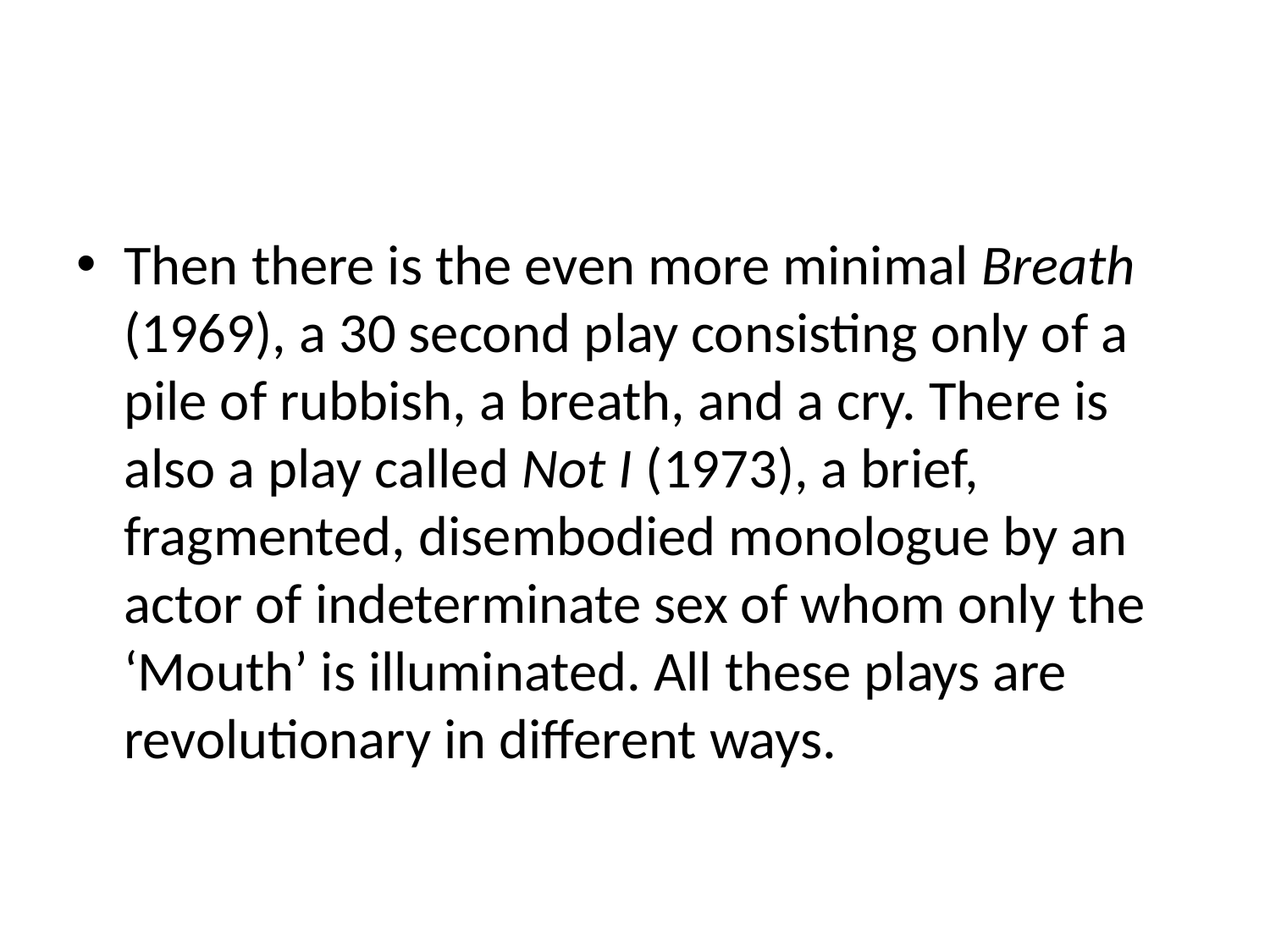

#
Then there is the even more minimal Breath (1969), a 30 second play consisting only of a pile of rubbish, a breath, and a cry. There is also a play called Not I (1973), a brief, fragmented, disembodied monologue by an actor of indeterminate sex of whom only the ‘Mouth’ is illuminated. All these plays are revolutionary in different ways.